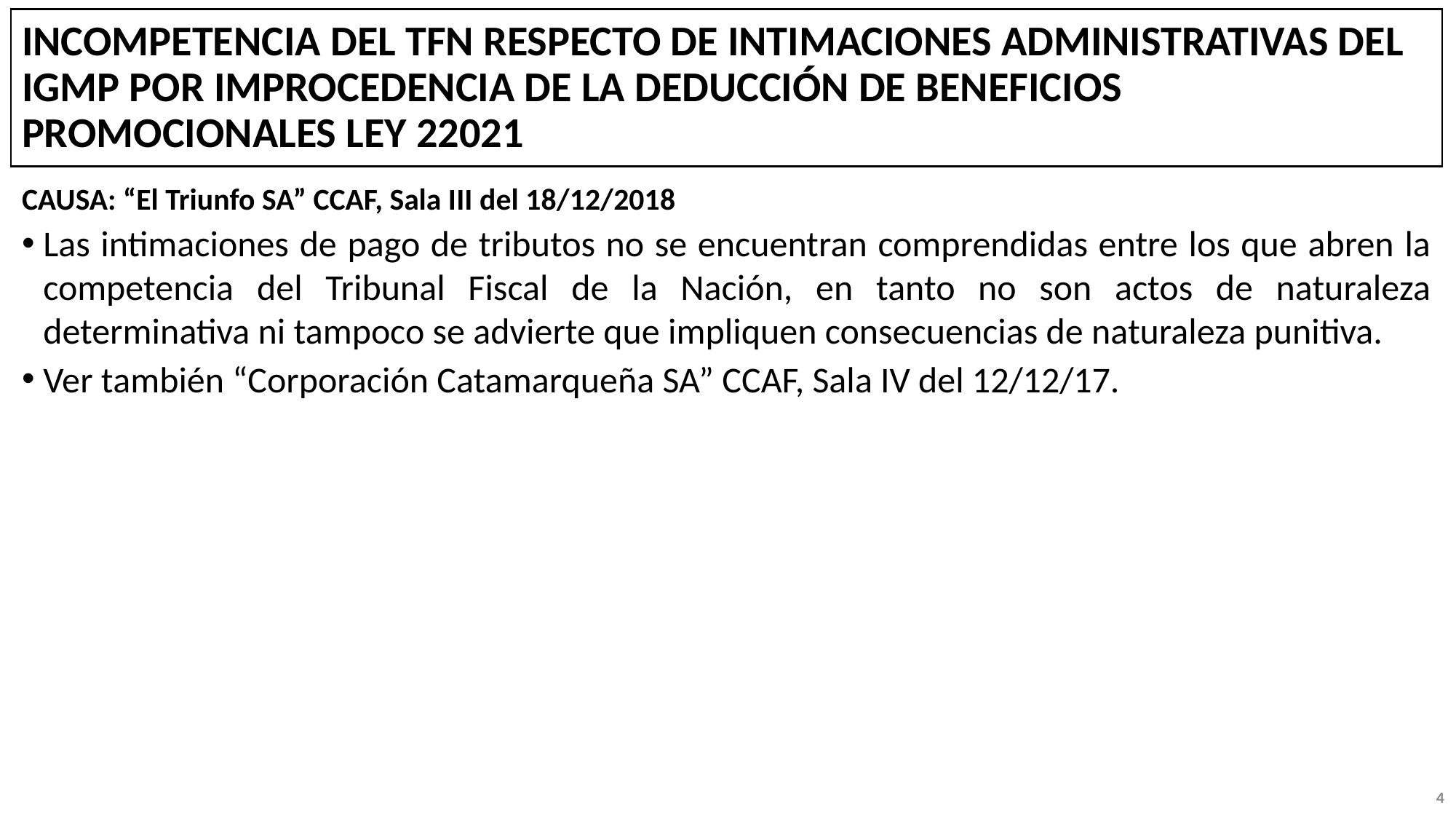

# INCOMPETENCIA DEL TFN RESPECTO DE INTIMACIONES ADMINISTRATIVAS DEL IGMP POR IMPROCEDENCIA DE LA DEDUCCIÓN DE BENEFICIOS PROMOCIONALES LEY 22021
CAUSA: “El Triunfo SA” CCAF, Sala III del 18/12/2018
Las intimaciones de pago de tributos no se encuentran comprendidas entre los que abren la competencia del Tribunal Fiscal de la Nación, en tanto no son actos de naturaleza determinativa ni tampoco se advierte que impliquen consecuencias de naturaleza punitiva.
Ver también “Corporación Catamarqueña SA” CCAF, Sala IV del 12/12/17.
4